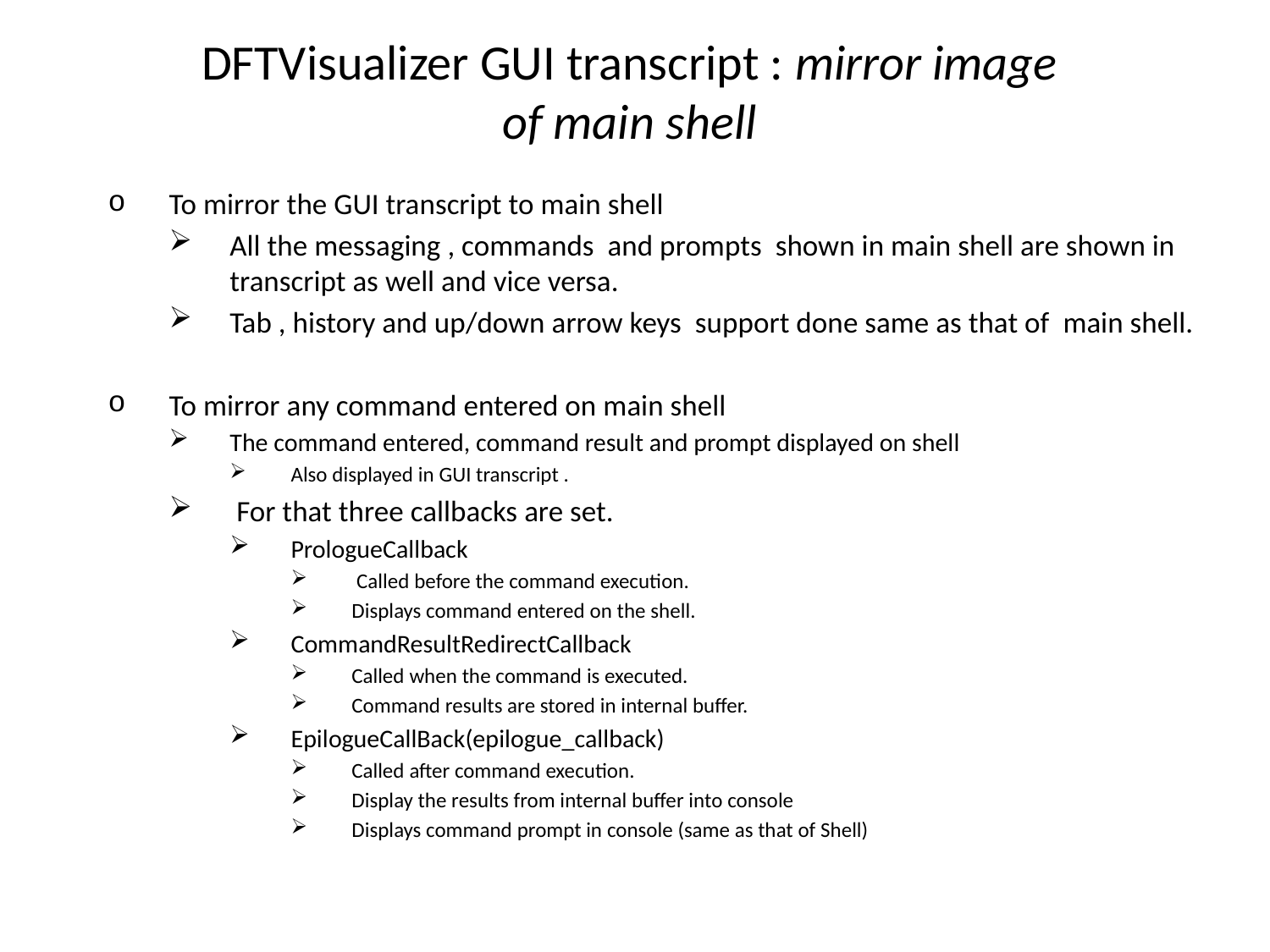

# DFTVisualizer GUI transcript : mirror image of main shell

To mirror the GUI transcript to main shell
All the messaging , commands  and prompts  shown in main shell are shown in  transcript as well and vice versa.
Tab , history and up/down arrow keys  support done same as that of  main shell.

To mirror any command entered on main shell
The command entered, command result and prompt displayed on shell
Also displayed in GUI transcript .
 For that three callbacks are set.
PrologueCallback
 Called before the command execution.
Displays command entered on the shell.
CommandResultRedirectCallback
Called when the command is executed.
Command results are stored in internal buffer.
EpilogueCallBack(epilogue_callback)
Called after command execution.
Display the results from internal buffer into console
Displays command prompt in console (same as that of Shell)